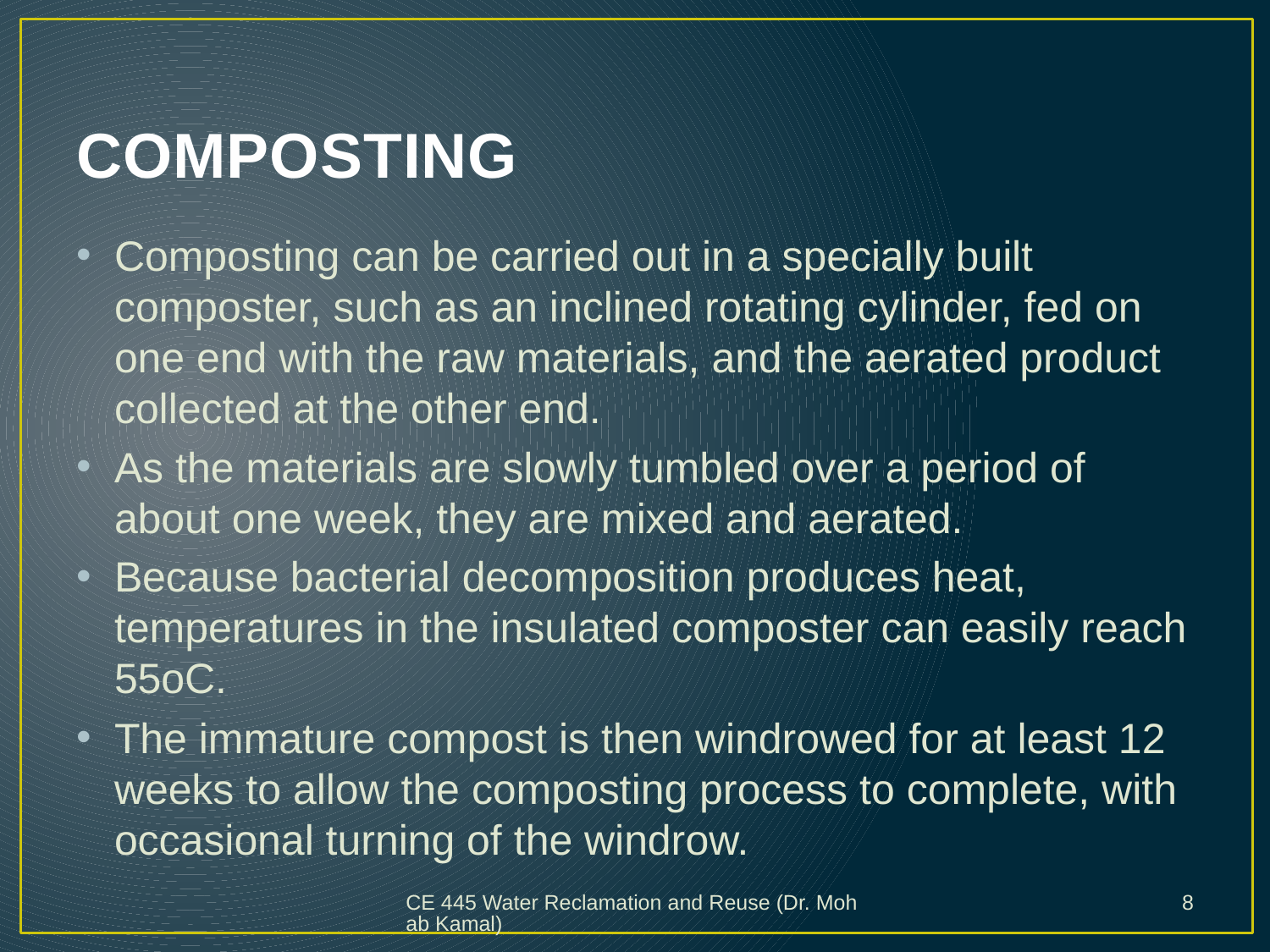

# COMPOSTING
Composting can be carried out in a specially built composter, such as an inclined rotating cylinder, fed on one end with the raw materials, and the aerated product collected at the other end.
As the materials are slowly tumbled over a period of about one week, they are mixed and aerated.
Because bacterial decomposition produces heat, temperatures in the insulated composter can easily reach 55oC.
The immature compost is then windrowed for at least 12 weeks to allow the composting process to complete, with occasional turning of the windrow.
CE 445 Water Reclamation and Reuse (Dr. Mohab Kamal)
8